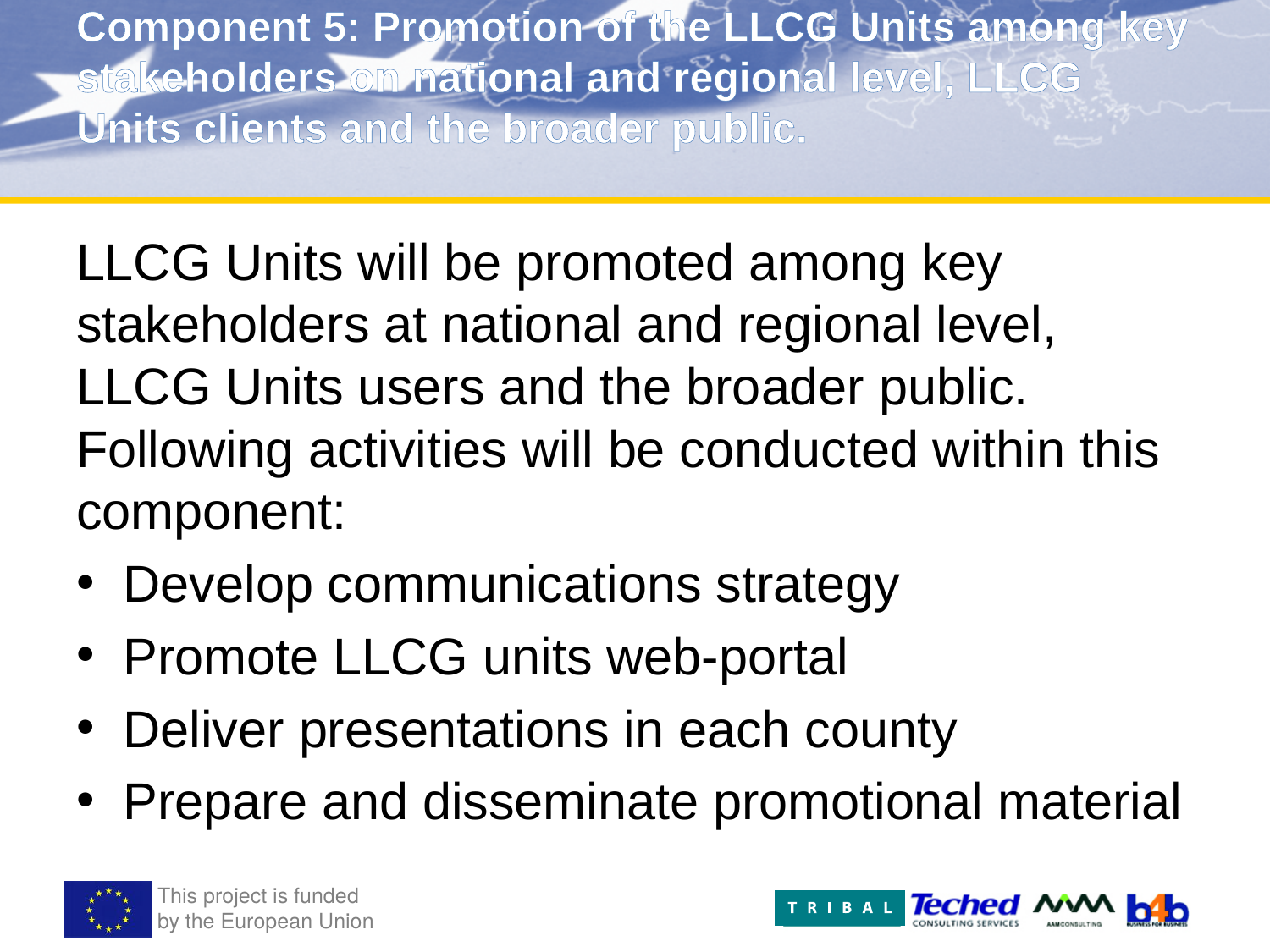

# Component 5: Promotion of the LLCG Units among key stakeholders on national and regional level, LLCG Units clients and the broader public.
LLCG Units will be promoted among key stakeholders at national and regional level, LLCG Units users and the broader public. Following activities will be conducted within this component:
Develop communications strategy
Promote LLCG units web-portal
Deliver presentations in each county
Prepare and disseminate promotional material